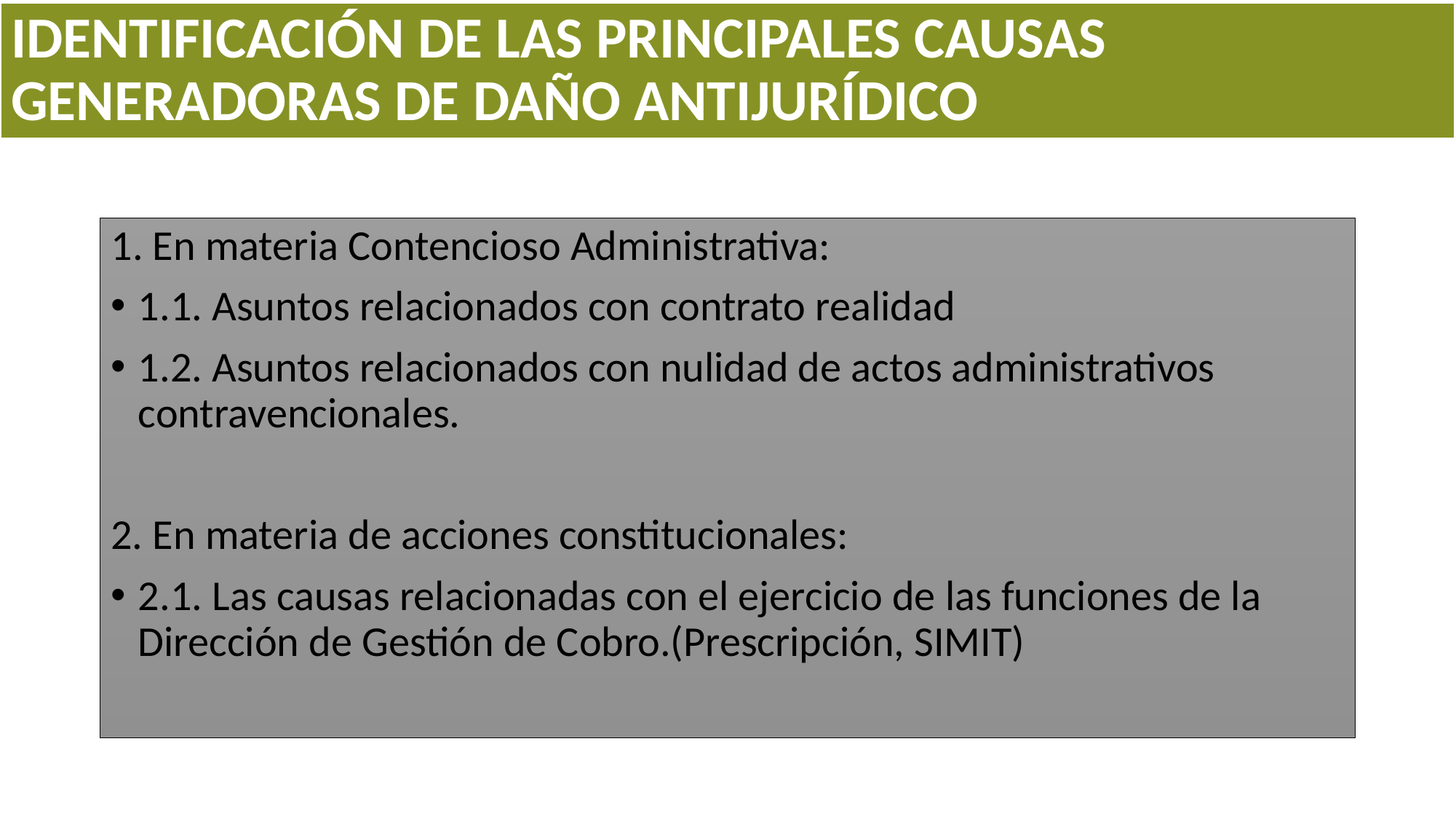

# IDENTIFICACIÓN DE LAS PRINCIPALES CAUSAS GENERADORAS DE DAÑO ANTIJURÍDICO
1. En materia Contencioso Administrativa:
1.1. Asuntos relacionados con contrato realidad
1.2. Asuntos relacionados con nulidad de actos administrativos contravencionales.

2. En materia de acciones constitucionales:
2.1. Las causas relacionadas con el ejercicio de las funciones de la Dirección de Gestión de Cobro.(Prescripción, SIMIT)